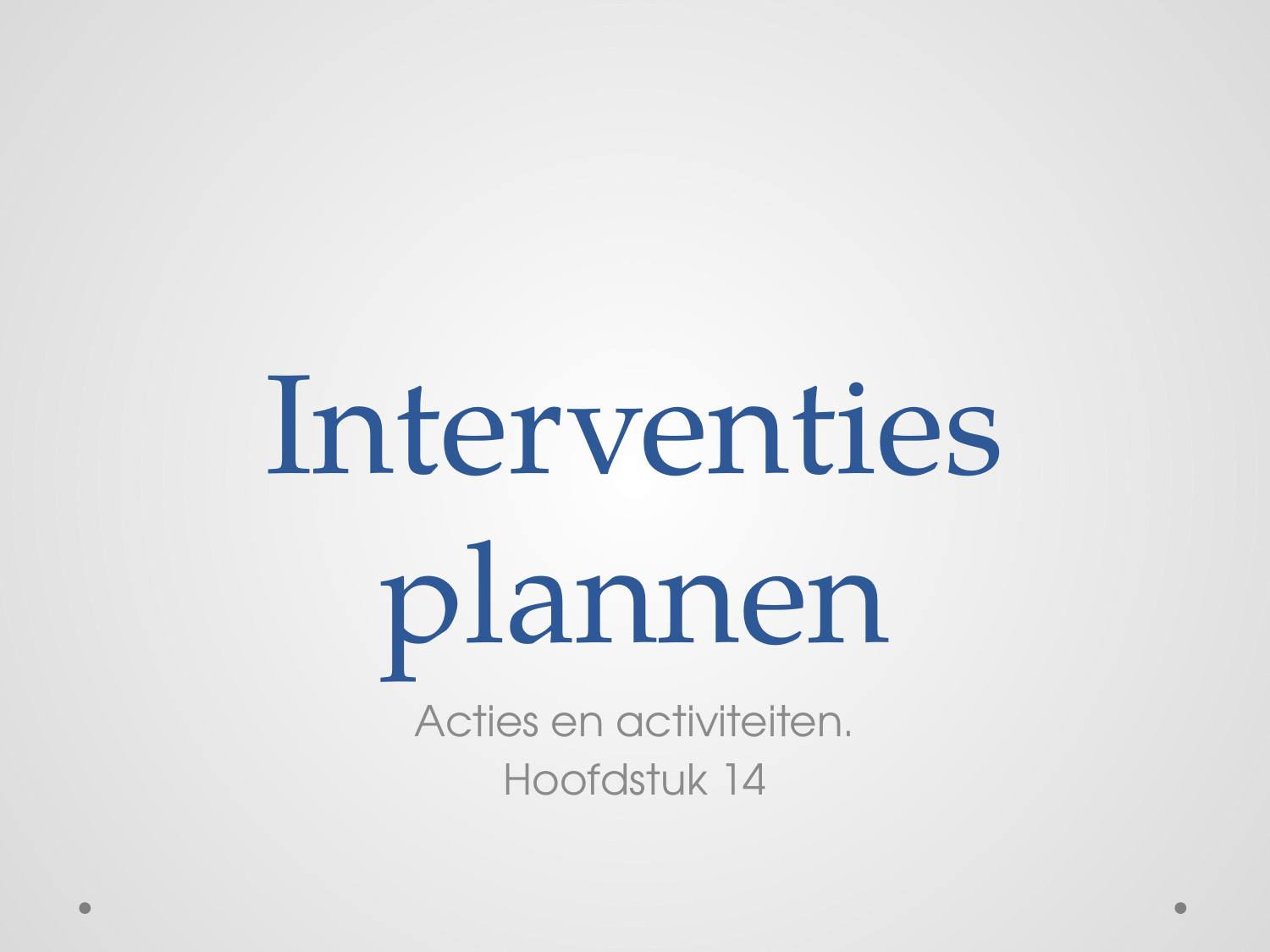

# Interventies plannen
Acties en activiteiten.
Hoofdstuk 14